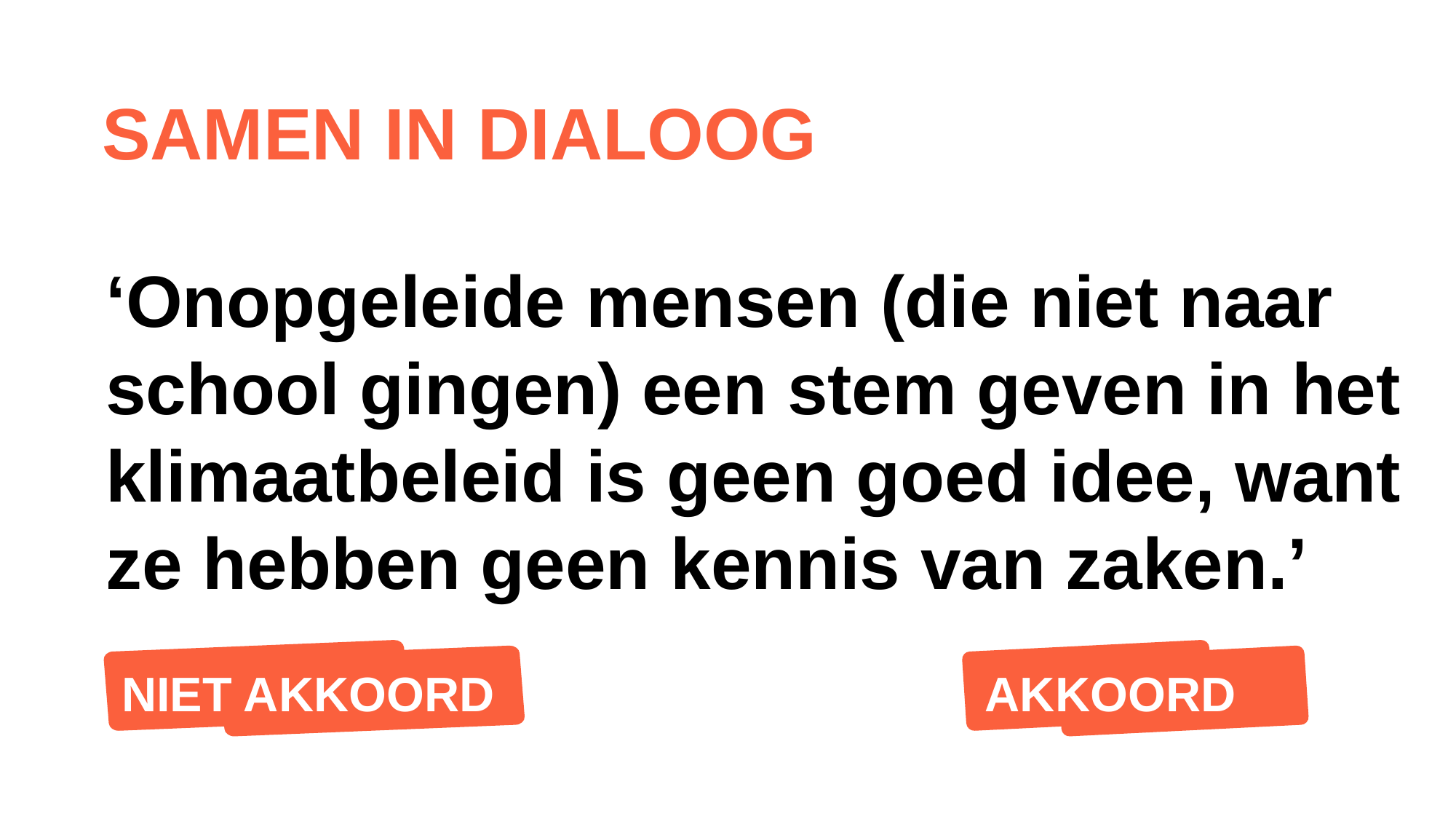

Samen in dialoog
‘Onopgeleide mensen (die niet naar school gingen) een stem geven in het klimaatbeleid is geen goed idee, want ze hebben geen kennis van zaken.’

AKKOORD
NIET AKKOORD